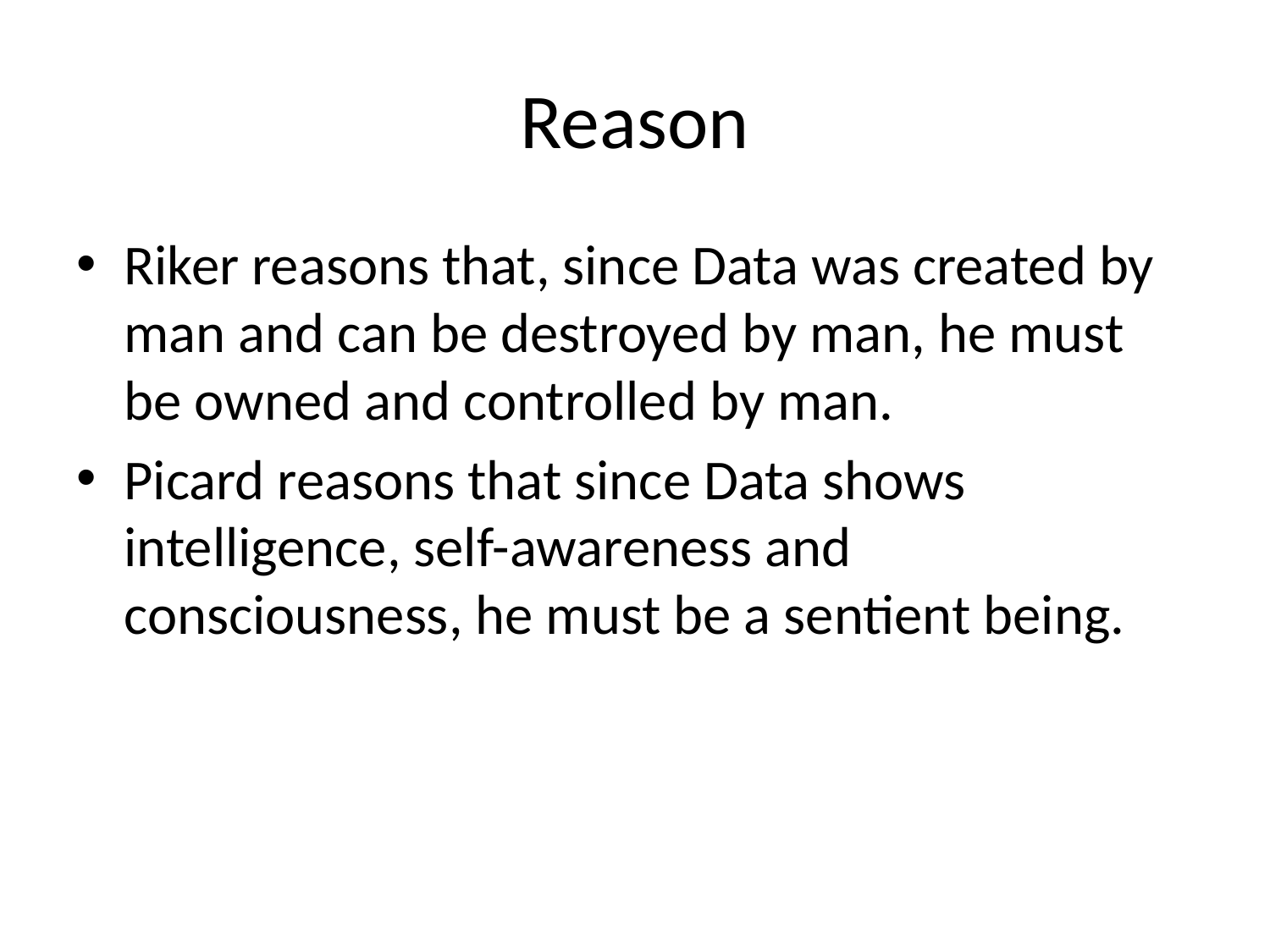

# Reason
Riker reasons that, since Data was created by man and can be destroyed by man, he must be owned and controlled by man.
Picard reasons that since Data shows intelligence, self-awareness and consciousness, he must be a sentient being.